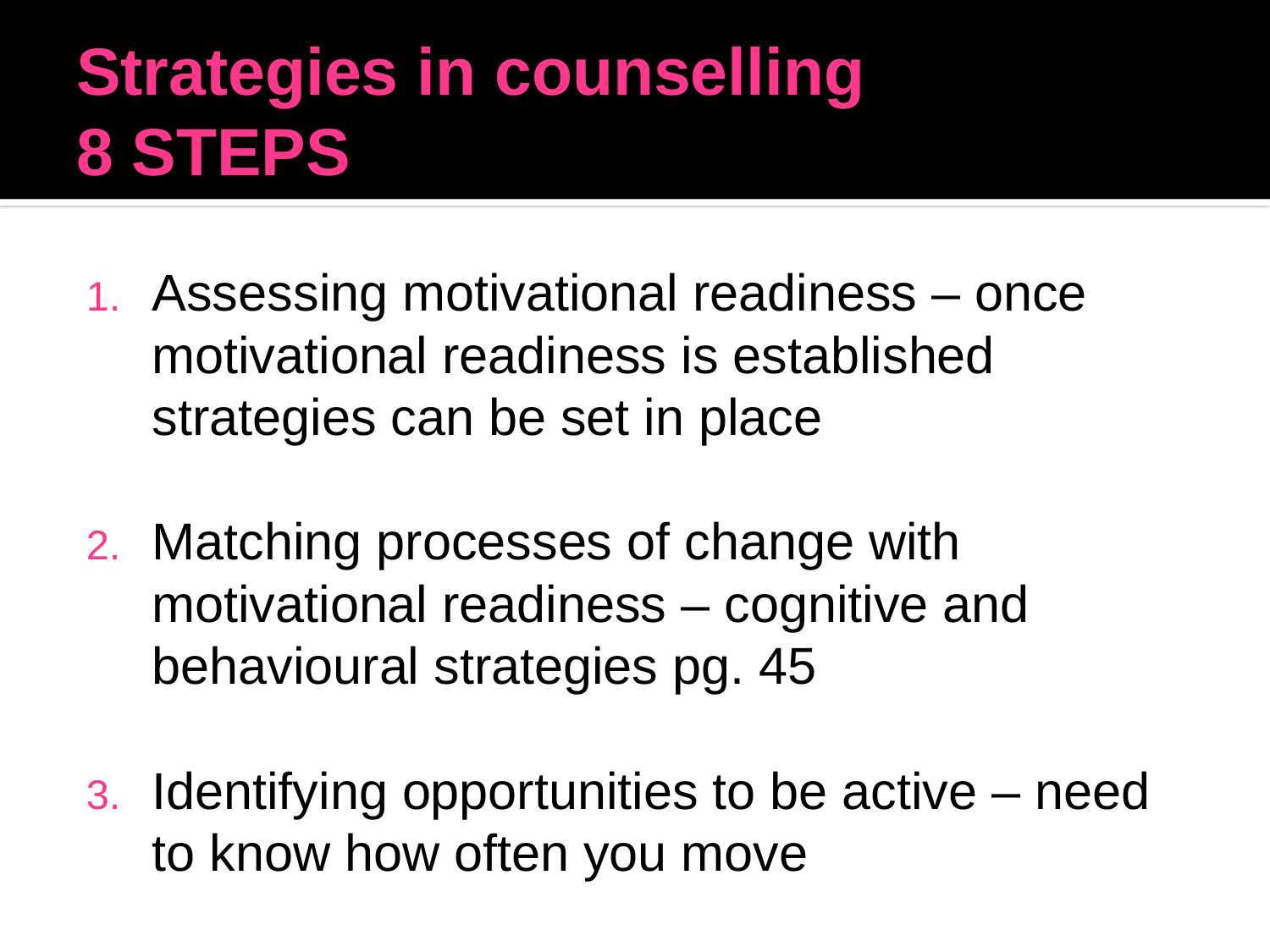

# Strategies in counselling 8 STEPS
Assessing motivational readiness – once motivational readiness is established strategies can be set in place

Matching processes of change with motivational readiness – cognitive and behavioural strategies pg. 45

Identifying opportunities to be active – need to know how often you move